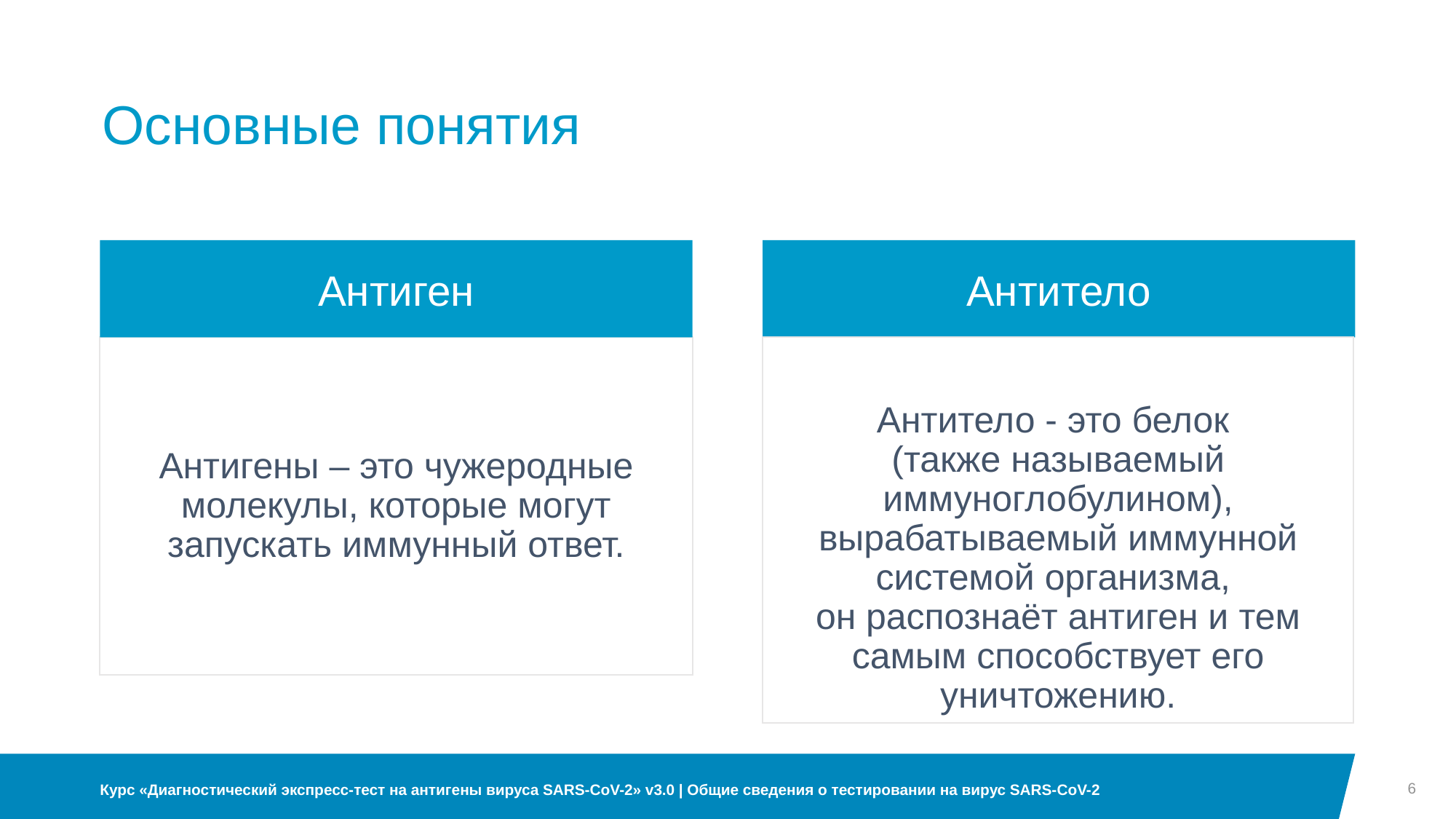

# Основные понятия
Антиген
Антитело
Антигены – это чужеродные молекулы, которые могут запускать иммунный ответ.

Антитело - это белок
(также называемый иммуноглобулином), вырабатываемый иммунной системой организма,
он распознаёт антиген и тем самым способствует его уничтожению.
6
Курс «Диагностический экспресс-тест на антигены вируса SARS-CoV-2» v3.0 | Общие сведения о тестировании на вирус SARS-CoV-2